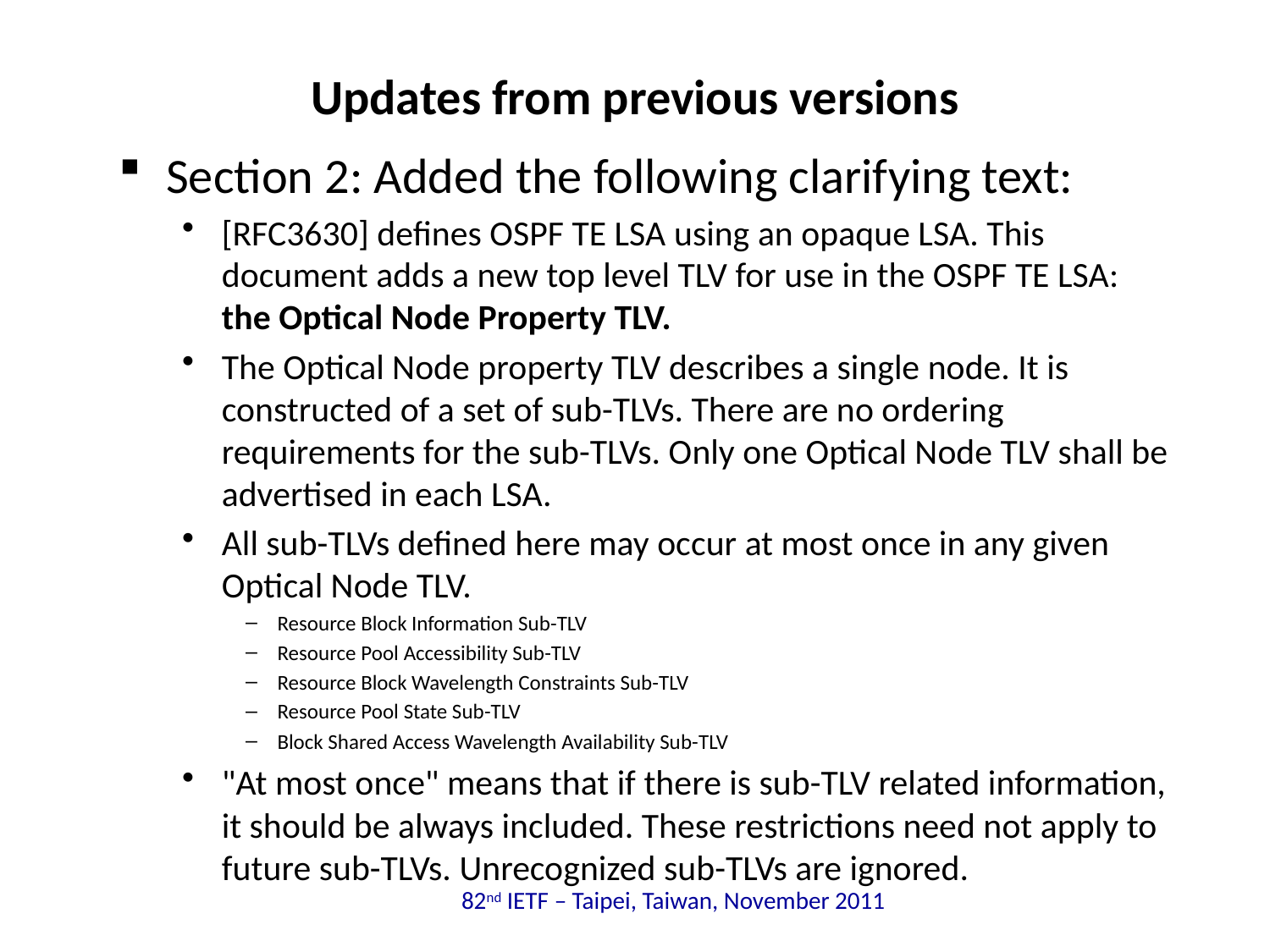

# Updates from previous versions
Section 2: Added the following clarifying text:
[RFC3630] defines OSPF TE LSA using an opaque LSA. This document adds a new top level TLV for use in the OSPF TE LSA: the Optical Node Property TLV.
The Optical Node property TLV describes a single node. It is constructed of a set of sub-TLVs. There are no ordering requirements for the sub-TLVs. Only one Optical Node TLV shall be advertised in each LSA.
All sub-TLVs defined here may occur at most once in any given Optical Node TLV.
Resource Block Information Sub-TLV
Resource Pool Accessibility Sub-TLV
Resource Block Wavelength Constraints Sub-TLV
Resource Pool State Sub-TLV
Block Shared Access Wavelength Availability Sub-TLV
"At most once" means that if there is sub-TLV related information, it should be always included. These restrictions need not apply to future sub-TLVs. Unrecognized sub-TLVs are ignored.